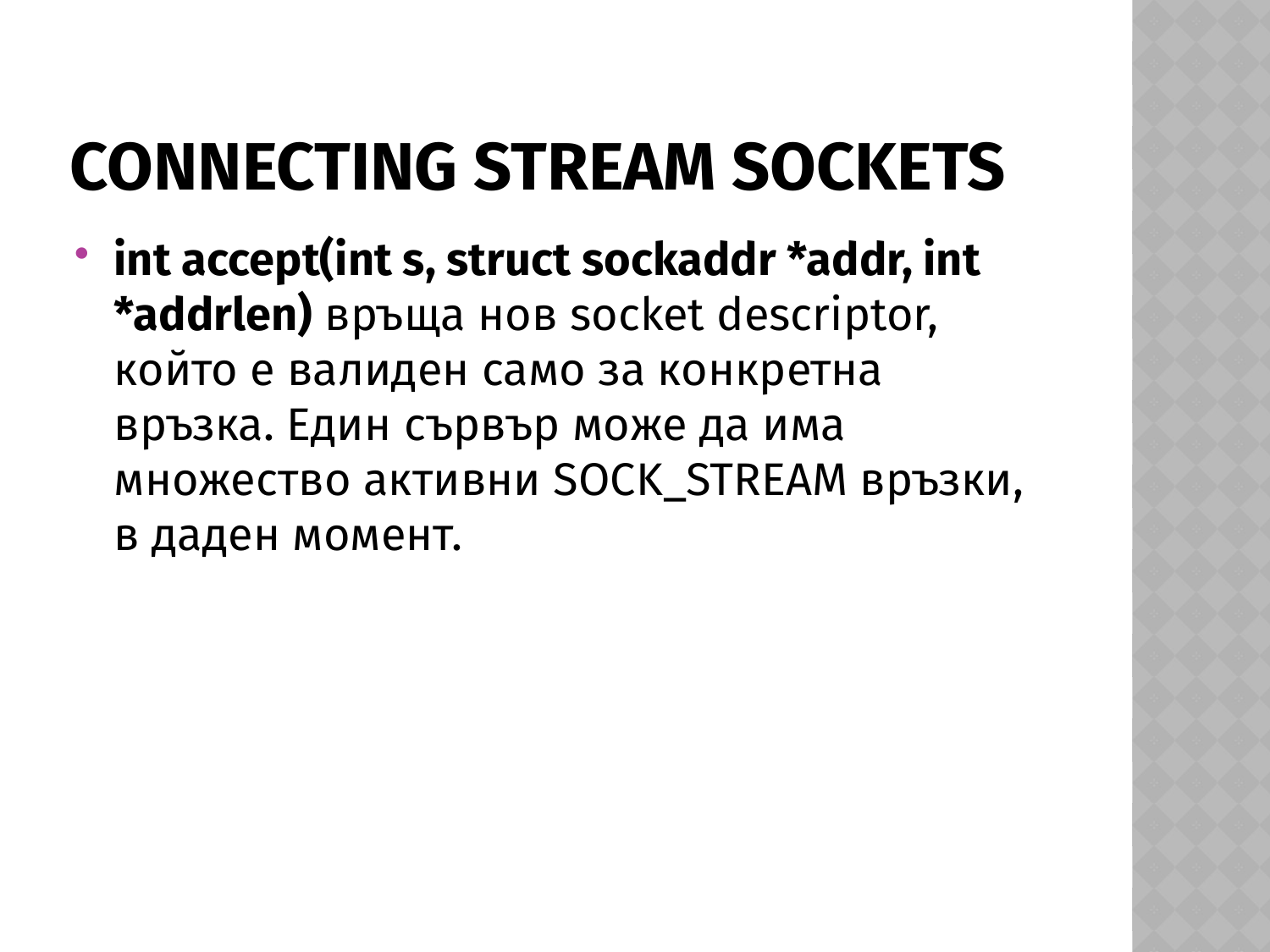

# Connecting Stream Sockets
int accept(int s, struct sockaddr *addr, int *addrlen) връща нов socket descriptor, който е валиден само за конкретна връзка. Един сървър може да има множество активни SOCK_STREAM връзки, в даден момент.